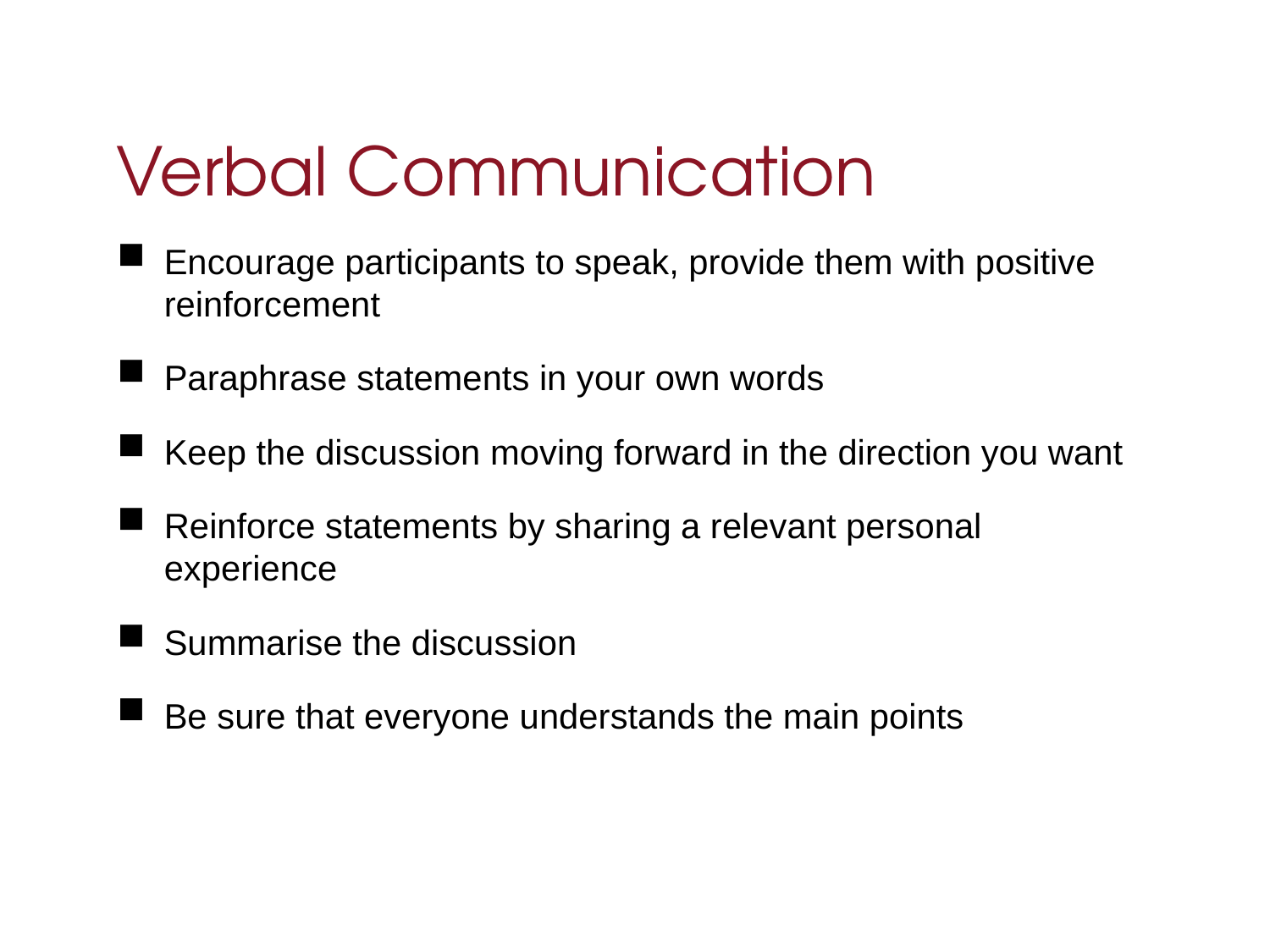

# Verbal Communication
Encourage participants to speak, provide them with positive reinforcement
Paraphrase statements in your own words
Keep the discussion moving forward in the direction you want
Reinforce statements by sharing a relevant personal experience
Summarise the discussion
Be sure that everyone understands the main points